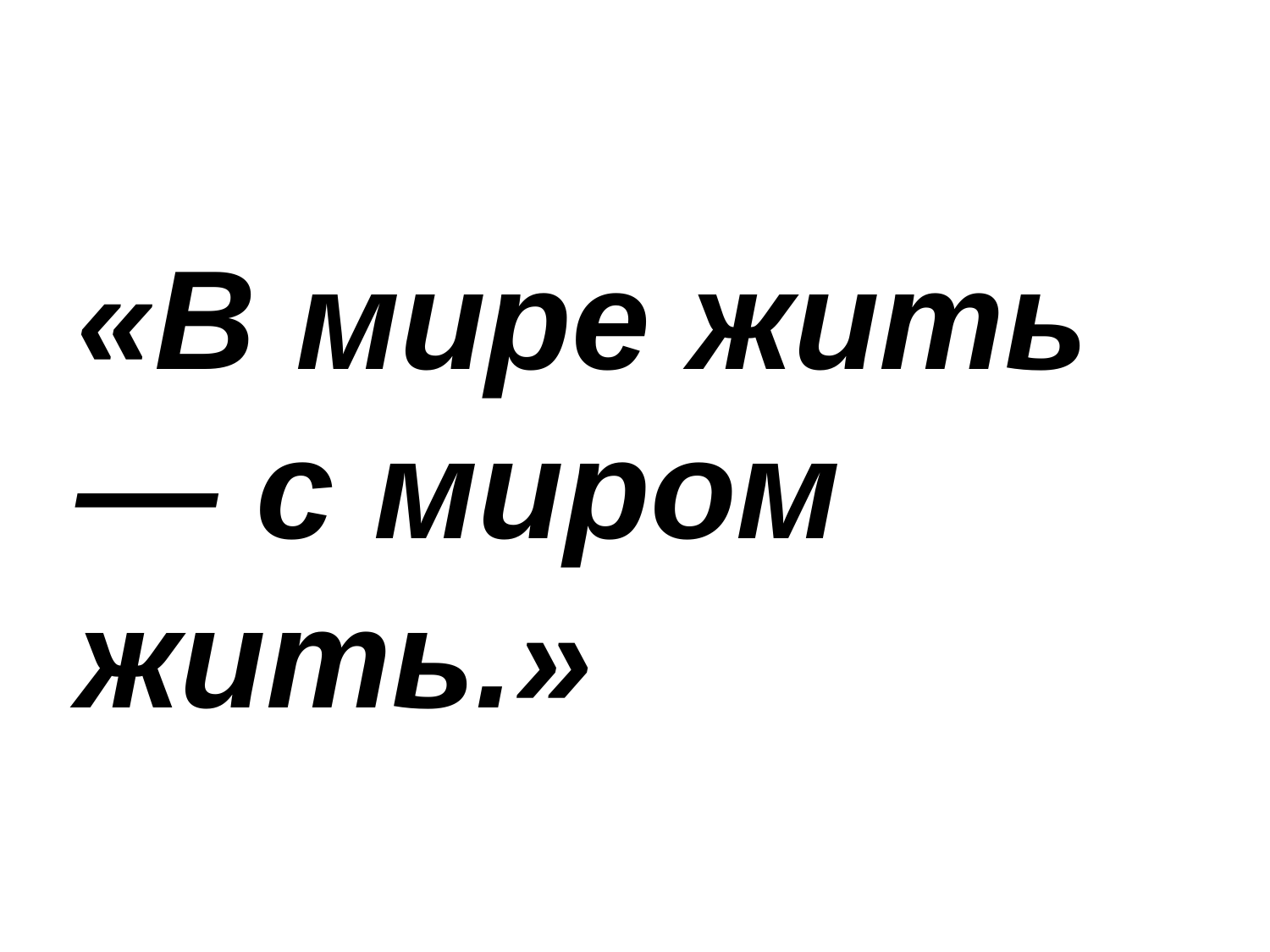

#
«В мире жить — с миром жить.»